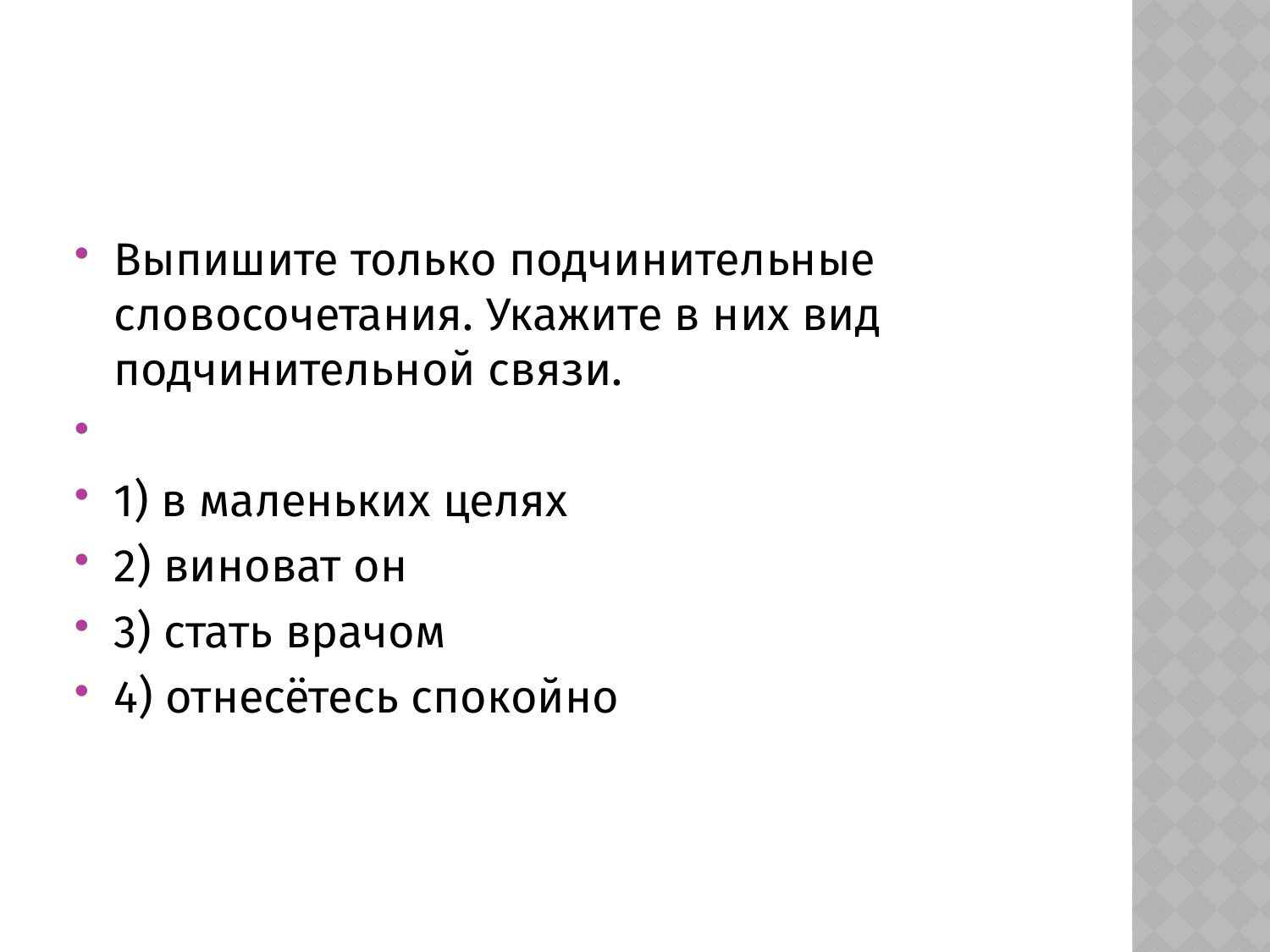

#
Выпишите только подчинительные словосочетания. Укажите в них вид подчинительной связи.

1)  в маленьких целях
2)  виноват он
3)  стать врачом
4)  отнесётесь спокойно